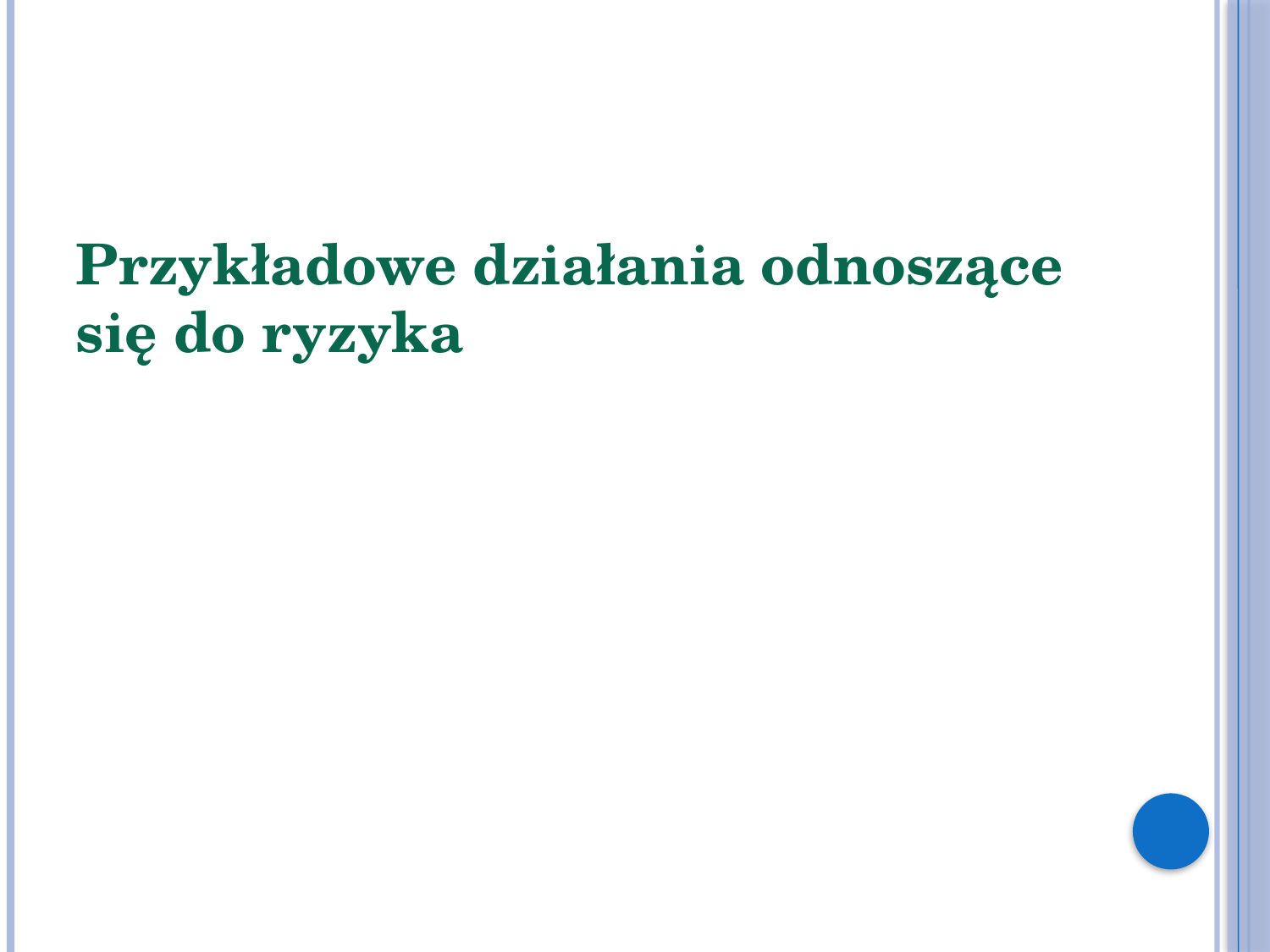

#
Przykładowe działania odnoszące się do ryzyka